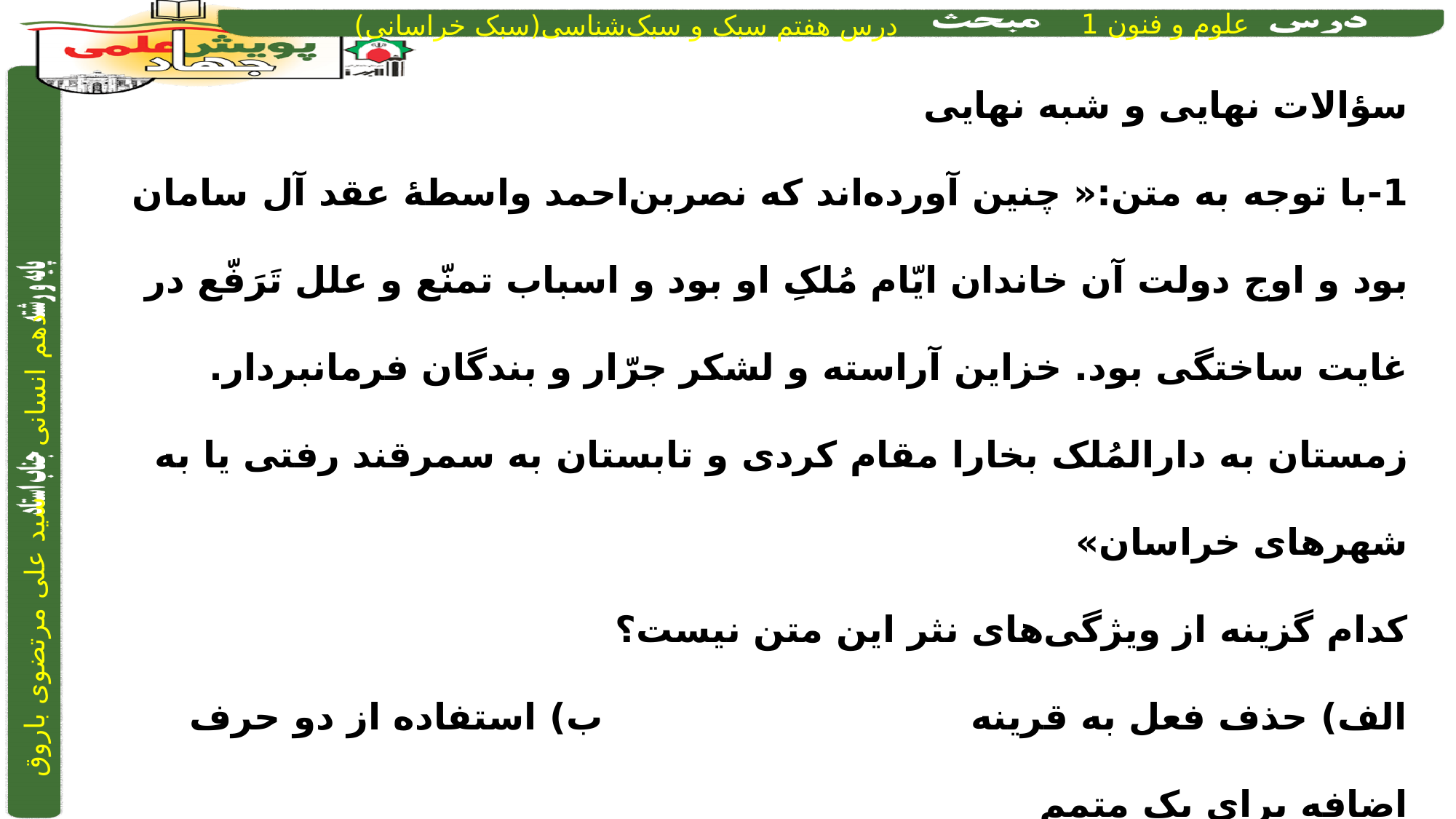

سؤالات نهایی و شبه نهایی
1-با توجه به متن:« چنین آورده‌اند که نصربن‌احمد واسطۀ عقد آل‌ سامان بود و اوج دولت آن خاندان ایّام مُلکِ او بود و اسباب تمنّع و علل تَرَفّع در غایت ساختگی بود. خزاین آراسته و لشکر جرّار و بندگان فرمانبردار. زمستان به دارالمُلک بخارا مقام کردی و تابستان به سمرقند رفتی یا به شهرهای خراسان»
کدام گزینه از ویژگی‌‌های نثر این متن نیست؟
الف) حذف فعل به قرینه                             ب) استفاده از دو حرف‌ اضافه برای یک متمم
ج) استفاده از ترکیبات دشوار                      د) کاربرد واژگان مهجور عربی

2